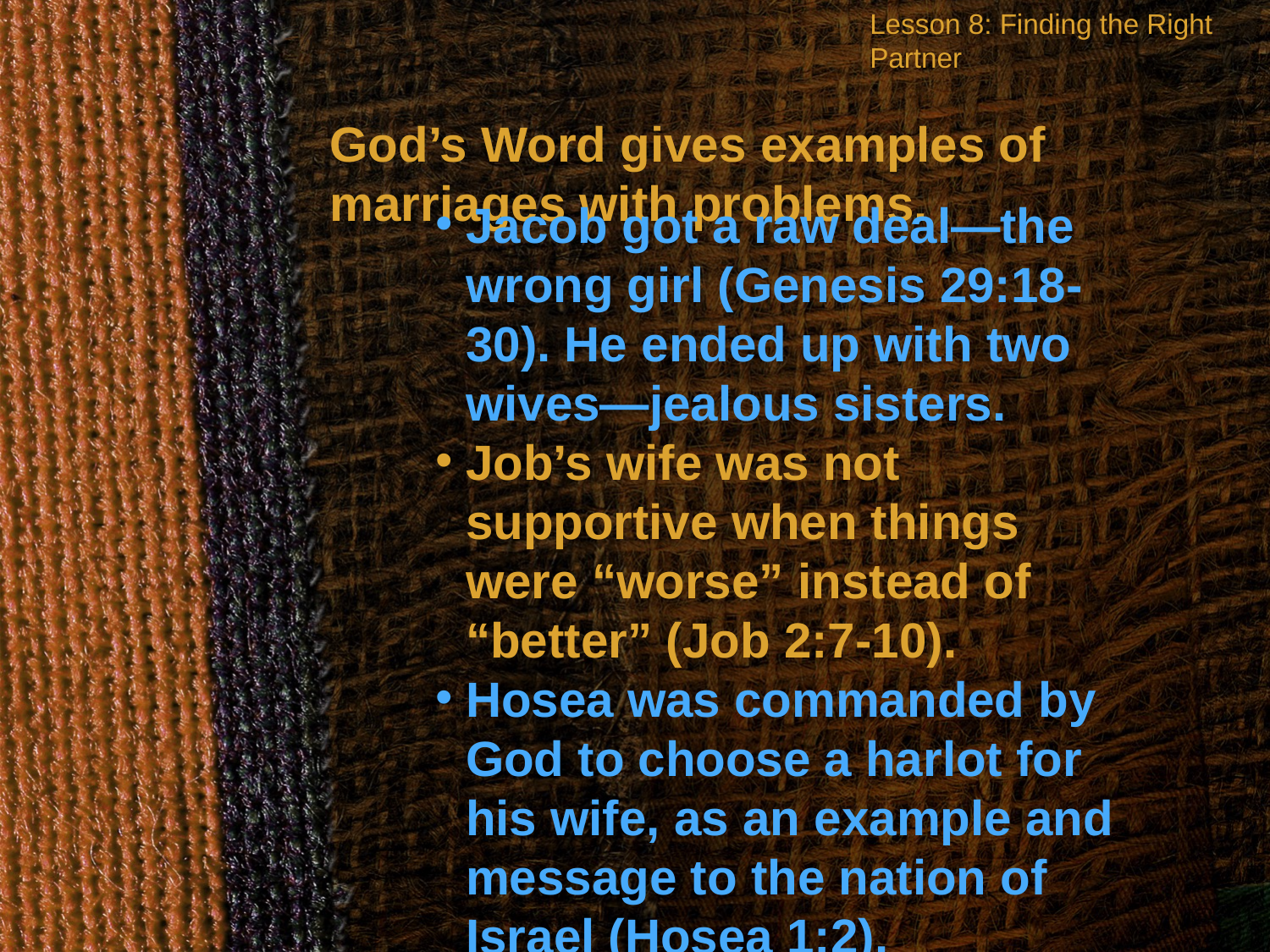

Lesson 8: Finding the Right Partner
God’s Word gives examples of marriages with problems.
Jacob got a raw deal—the wrong girl (Genesis 29:18-30). He ended up with two wives—jealous sisters.
Job’s wife was not supportive when things were “worse” instead of “better” (Job 2:7-10).
Hosea was commanded by God to choose a harlot for his wife, as an example and message to the nation of Israel (Hosea 1:2).